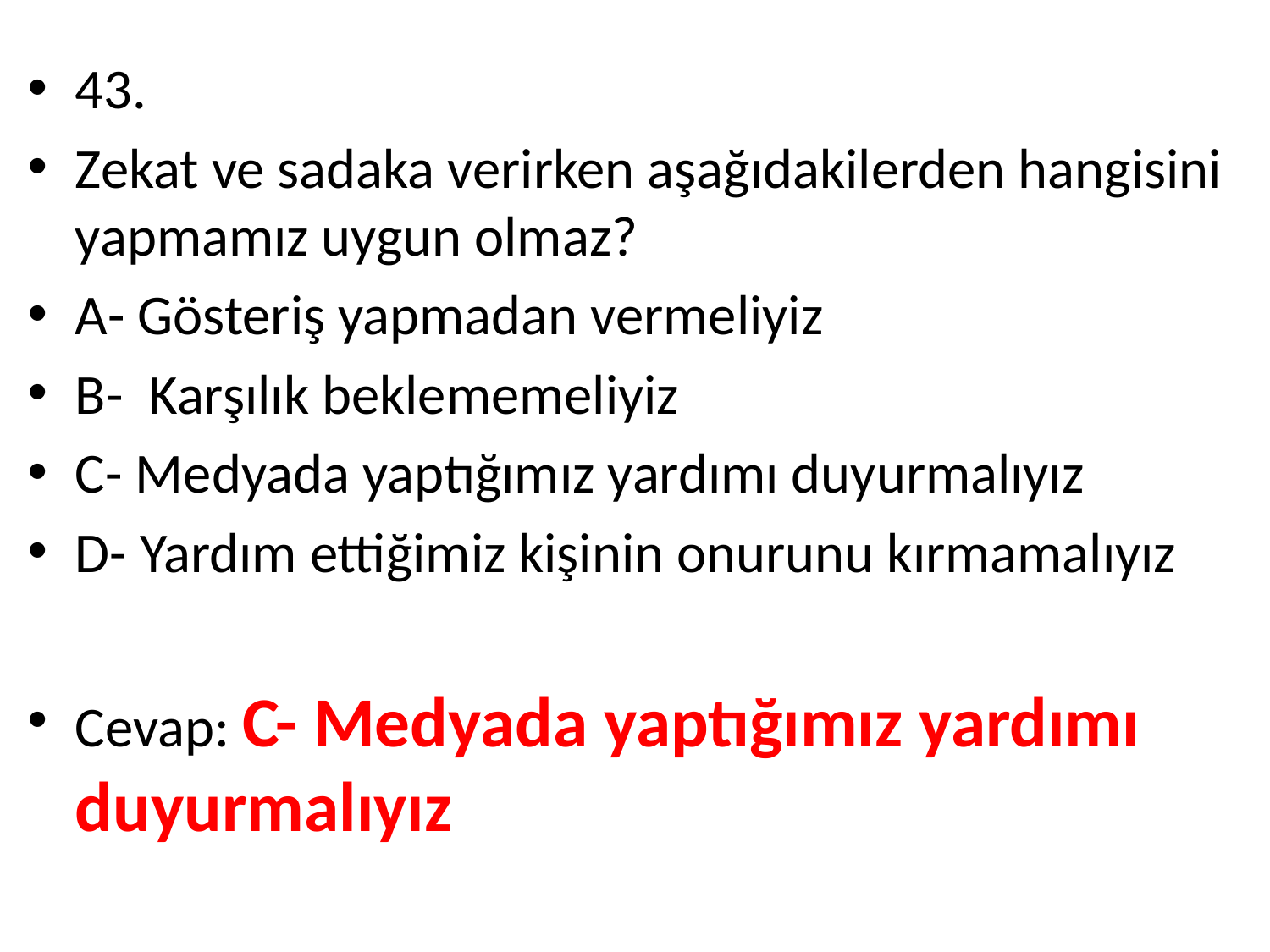

43.
Zekat ve sadaka verirken aşağıdakilerden hangisini yapmamız uygun olmaz?
A- Gösteriş yapmadan vermeliyiz
B-  Karşılık beklememeliyiz
C- Medyada yaptığımız yardımı duyurmalıyız
D- Yardım ettiğimiz kişinin onurunu kırmamalıyız

Cevap: C- Medyada yaptığımız yardımı duyurmalıyız